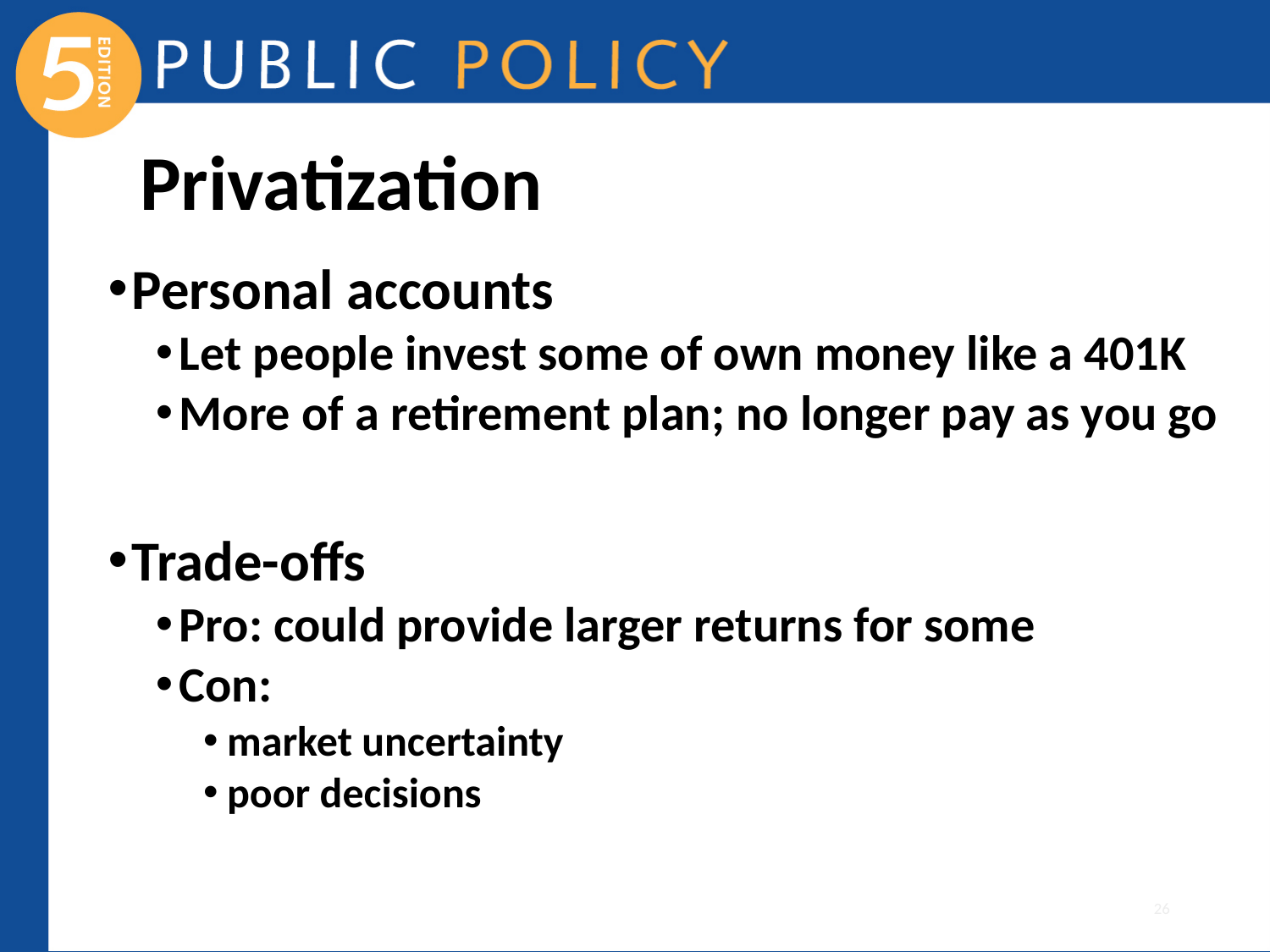

# Privatization
Personal accounts
Let people invest some of own money like a 401K
More of a retirement plan; no longer pay as you go

Trade-offs
Pro: could provide larger returns for some
Con:
market uncertainty
poor decisions
26